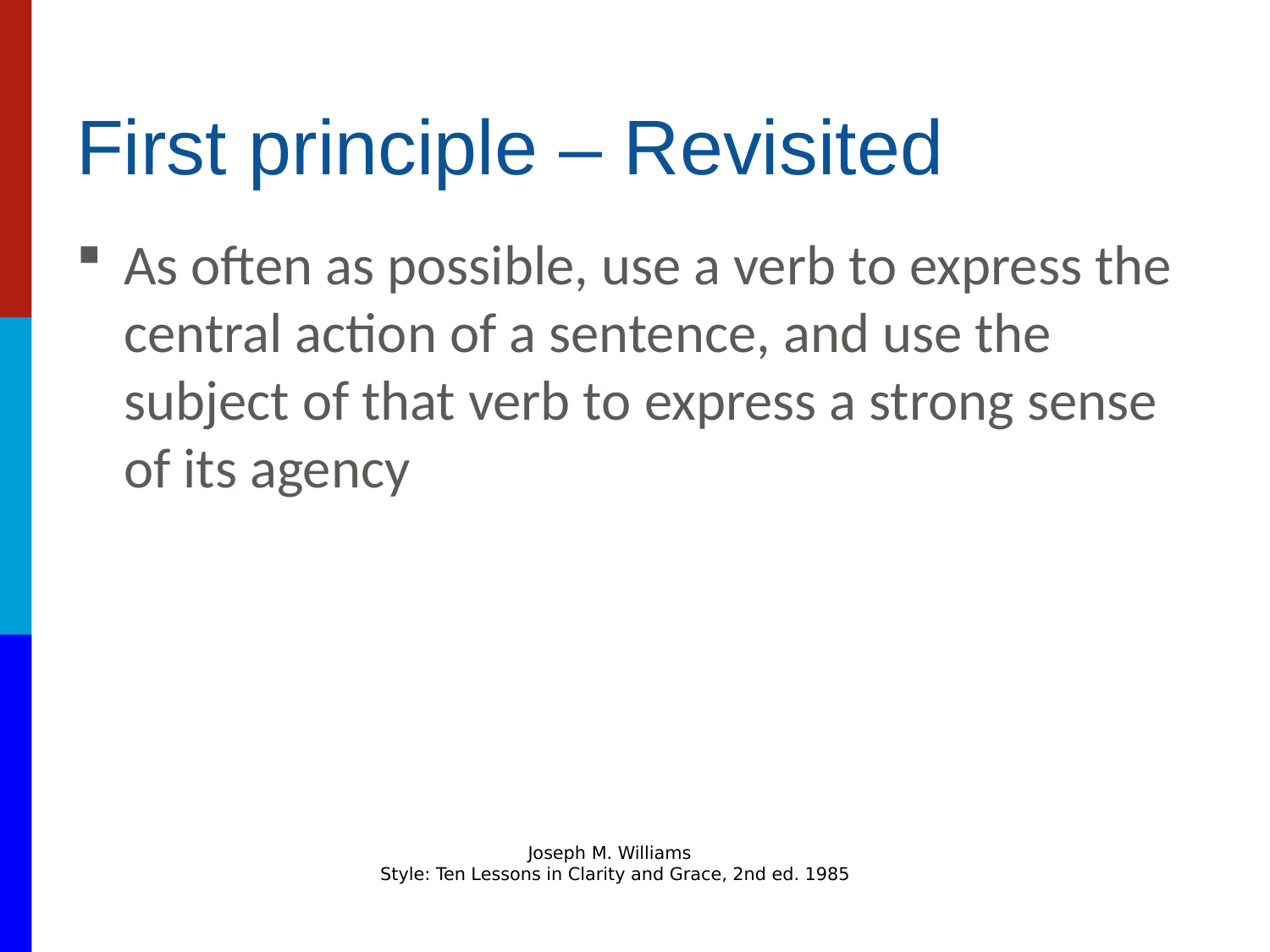

# First principle – Revisited
As often as possible, use a verb to express the central action of a sentence, and use the subject of that verb to express a strong sense of its agency
Joseph M. Williams
Style: Ten Lessons in Clarity and Grace, 2nd ed. 1985